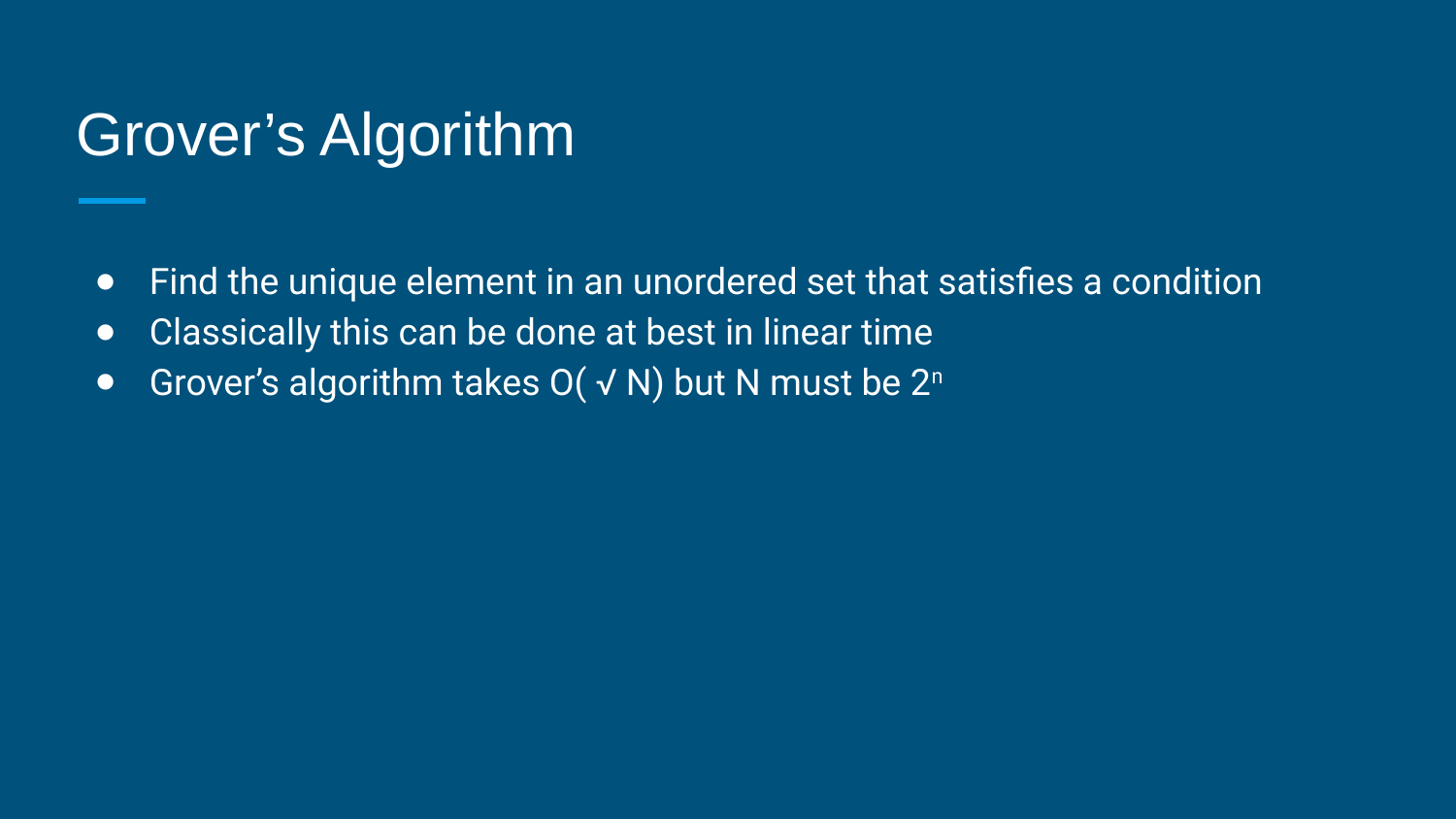

# Grover’s Algorithm
Find the unique element in an unordered set that satisfies a condition
Classically this can be done at best in linear time
Grover’s algorithm takes O( √ N) but N must be 2n